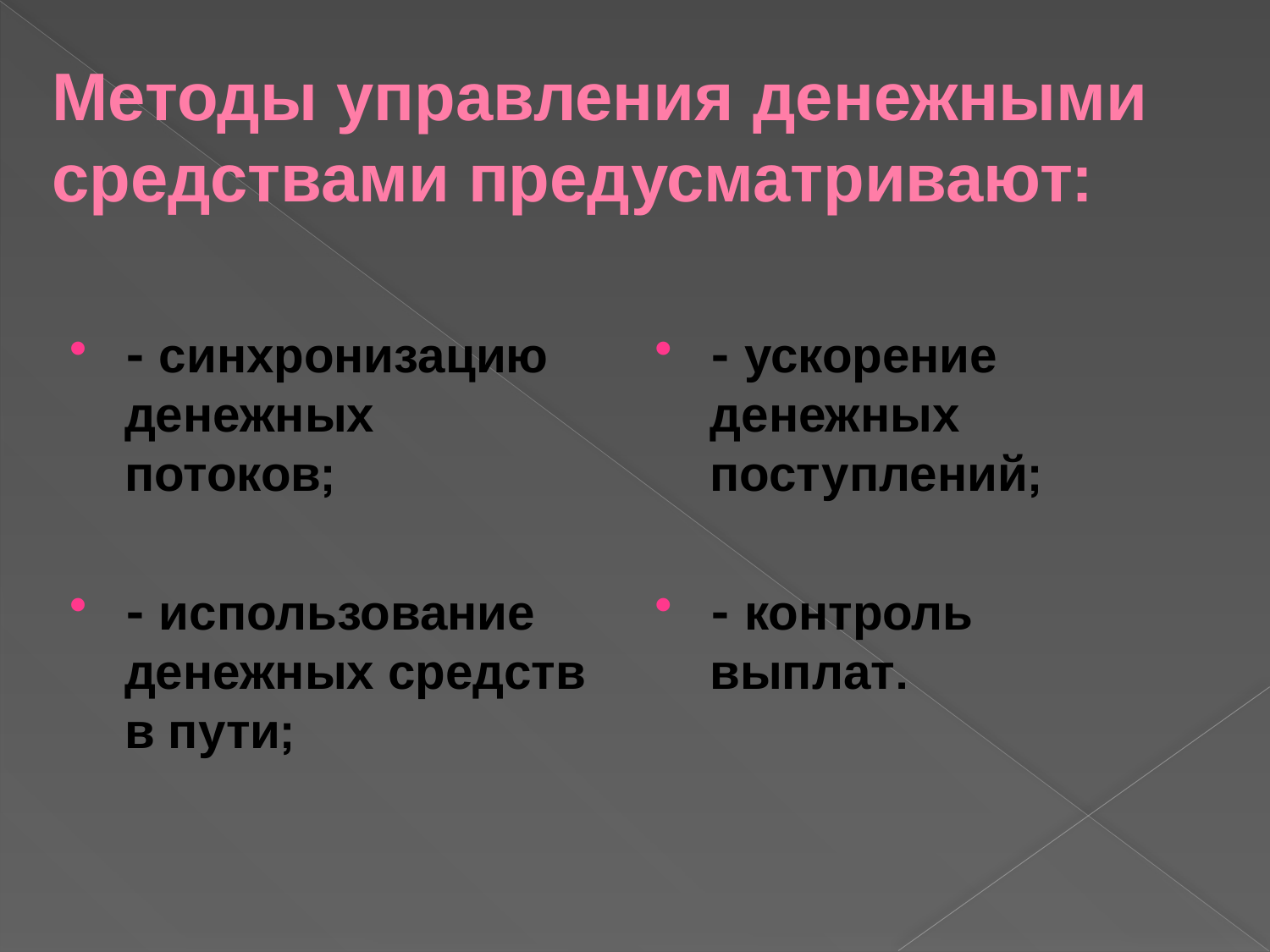

# Методы управления денежными средствами предусматривают:
- синхронизацию денежных потоков;

- использование денежных средств в пути;
- ускорение денежных поступлений;

- контроль выплат.